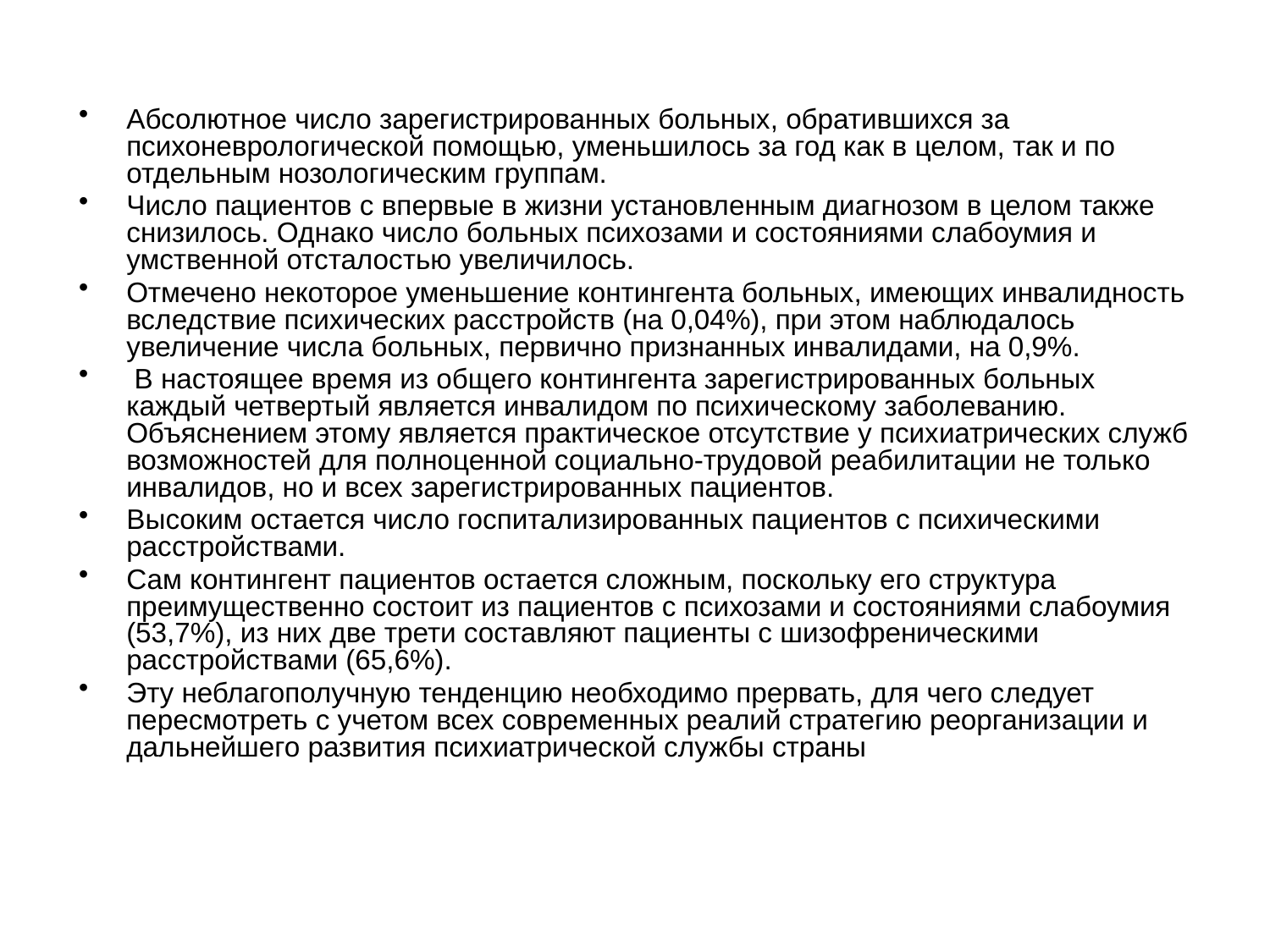

Абсолютное число зарегистрированных больных, обратившихся за психоневрологической помощью, уменьшилось за год как в целом, так и по отдельным нозологическим группам.
Число пациентов с впервые в жизни установленным диагнозом в целом также снизилось. Однако число больных психозами и состояниями слабоумия и умственной отсталостью увеличилось.
Отмечено некоторое уменьшение контингента больных, имеющих инвалидность вследствие психических расстройств (на 0,04%), при этом наблюдалось увеличение числа больных, первично признанных инвалидами, на 0,9%.
 В настоящее время из общего контингента зарегистрированных больных каждый четвертый является инвалидом по психическому заболеванию. Объяснением этому является практическое отсутствие у психиатрических служб возможностей для полноценной социально-трудовой реабилитации не только инвалидов, но и всех зарегистрированных пациентов.
Высоким остается число госпитализированных пациентов с психическими расстройствами.
Сам контингент пациентов остается сложным, поскольку его структура преимущественно состоит из пациентов с психозами и состояниями слабоумия (53,7%), из них две трети составляют пациенты с шизофреническими расстройствами (65,6%).
Эту неблагополучную тенденцию необходимо прервать, для чего следует пересмотреть с учетом всех современных реалий стратегию реорганизации и дальнейшего развития психиатрической службы страны